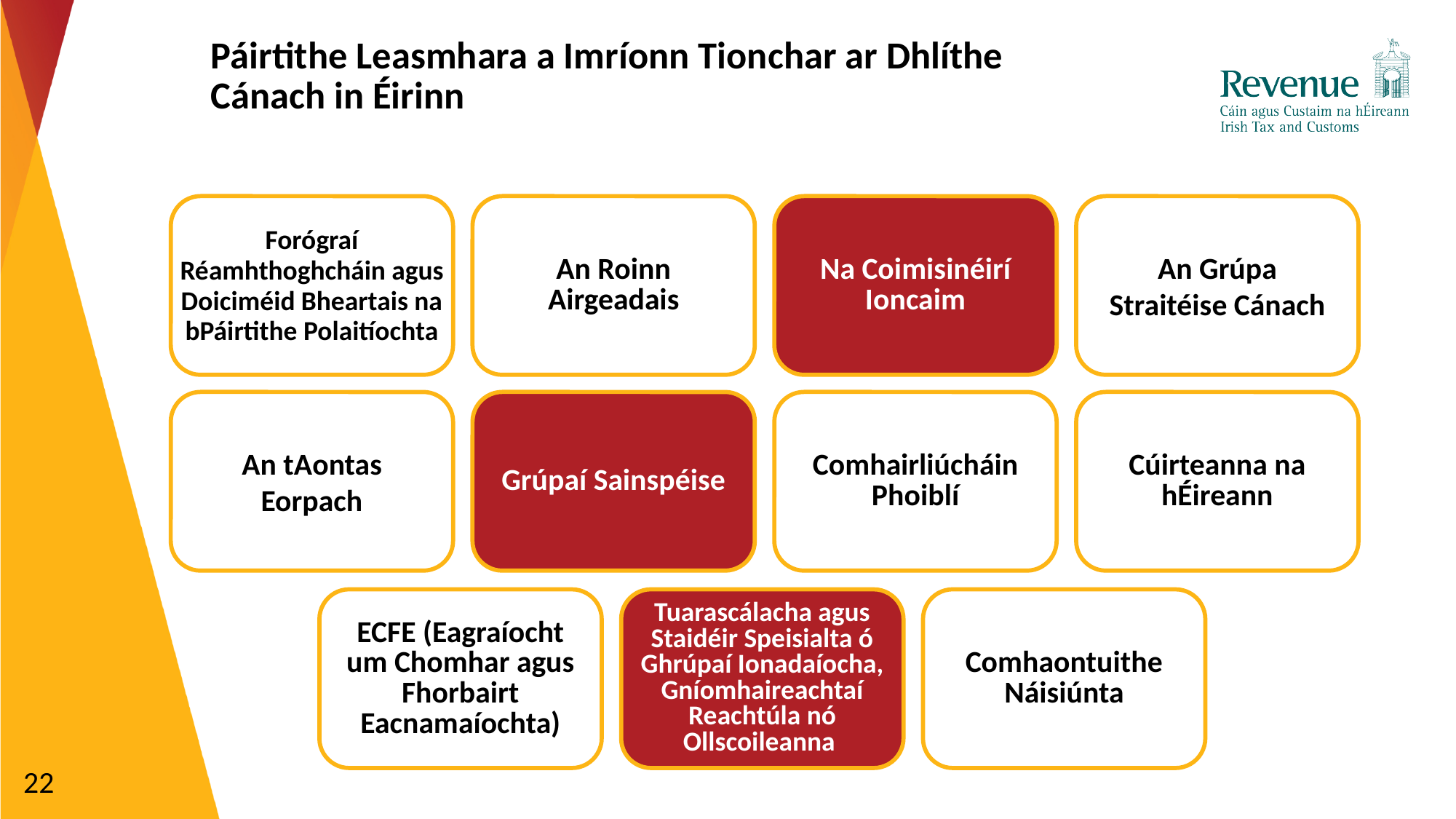

# Páirtithe Leasmhara a Imríonn Tionchar ar Dhlíthe Cánach in Éirinn
Forógraí Réamhthoghcháin agus Doiciméid Bheartais na bPáirtithe Polaitíochta
An Roinn Airgeadais
Na Coimisinéirí Ioncaim
An Grúpa Straitéise Cánach
An tAontas Eorpach
Grúpaí Sainspéise
Comhairliúcháin Phoiblí
Cúirteanna na hÉireann
ECFE (Eagraíocht um Chomhar agus Fhorbairt Eacnamaíochta)
Tuarascálacha agus Staidéir Speisialta ó Ghrúpaí Ionadaíocha, Gníomhaireachtaí Reachtúla nó Ollscoileanna
Comhaontuithe Náisiúnta
22